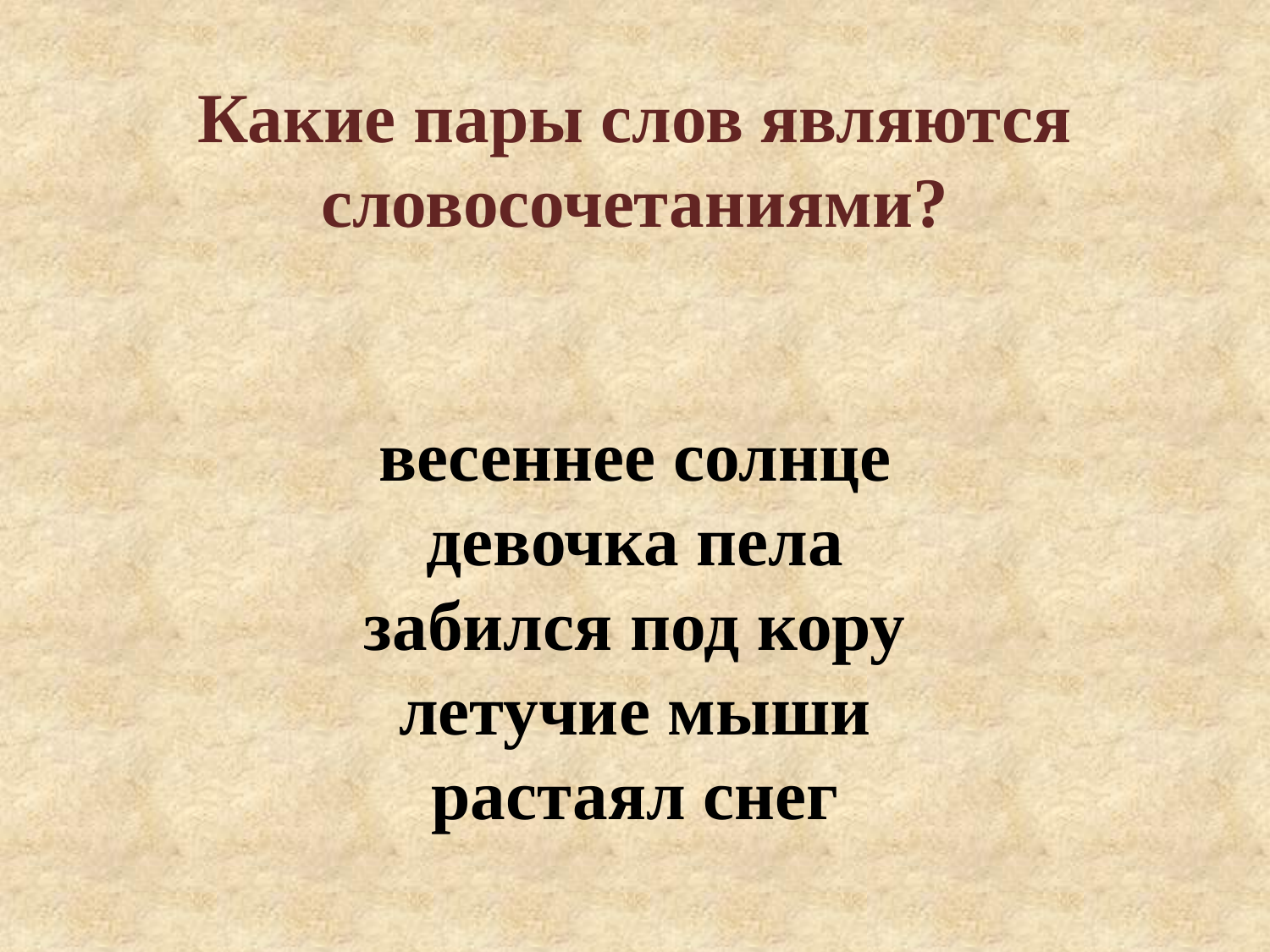

Какие пары слов являются словосочетаниями?

весеннее солнце
девочка пела
забился под кору
летучие мыши
растаял снег